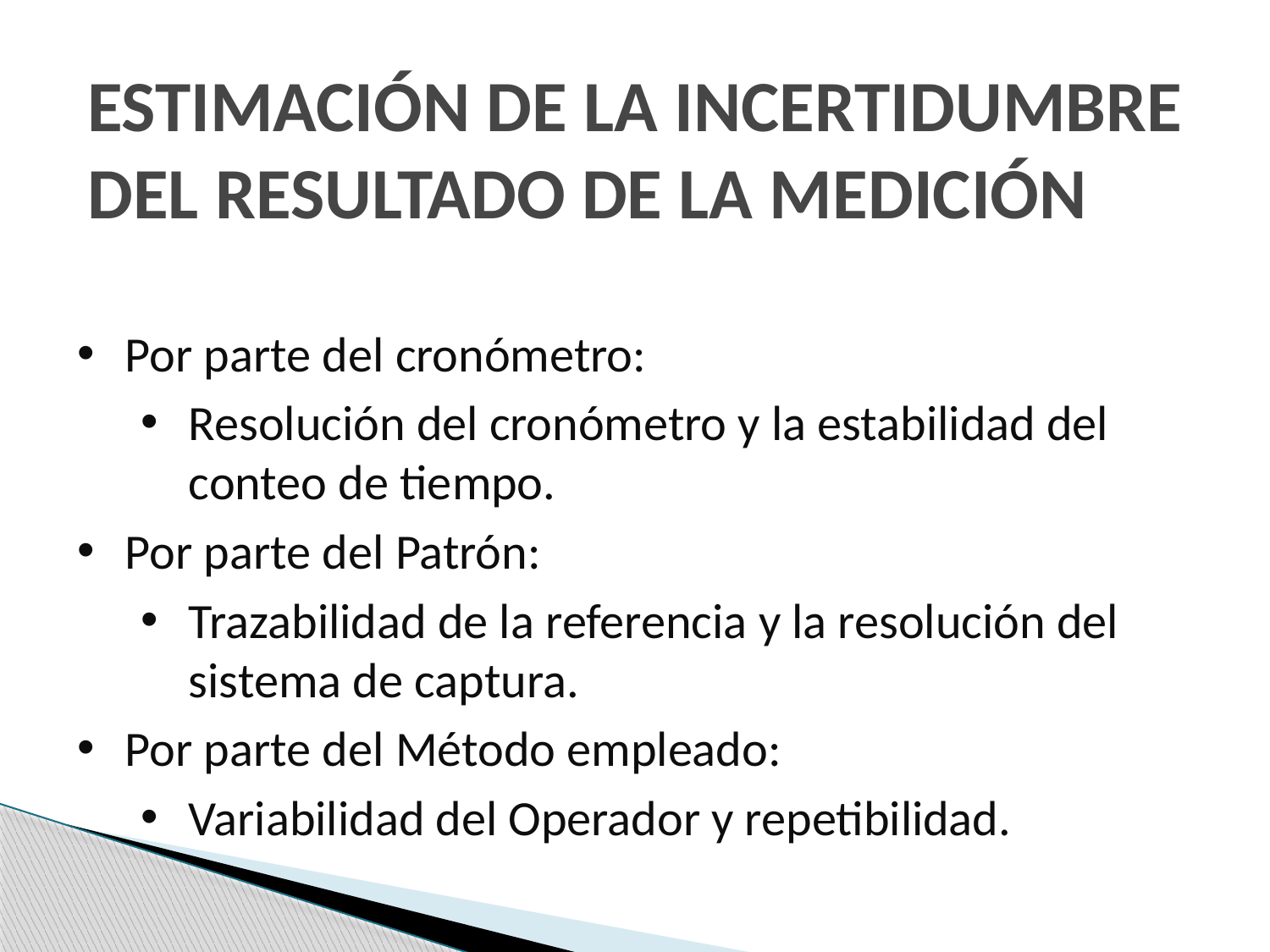

# ESTIMACIÓN DE LA INCERTIDUMBRE DEL RESULTADO DE LA MEDICIÓN
Por parte del cronómetro:
Resolución del cronómetro y la estabilidad del conteo de tiempo.
Por parte del Patrón:
Trazabilidad de la referencia y la resolución del sistema de captura.
Por parte del Método empleado:
Variabilidad del Operador y repetibilidad.